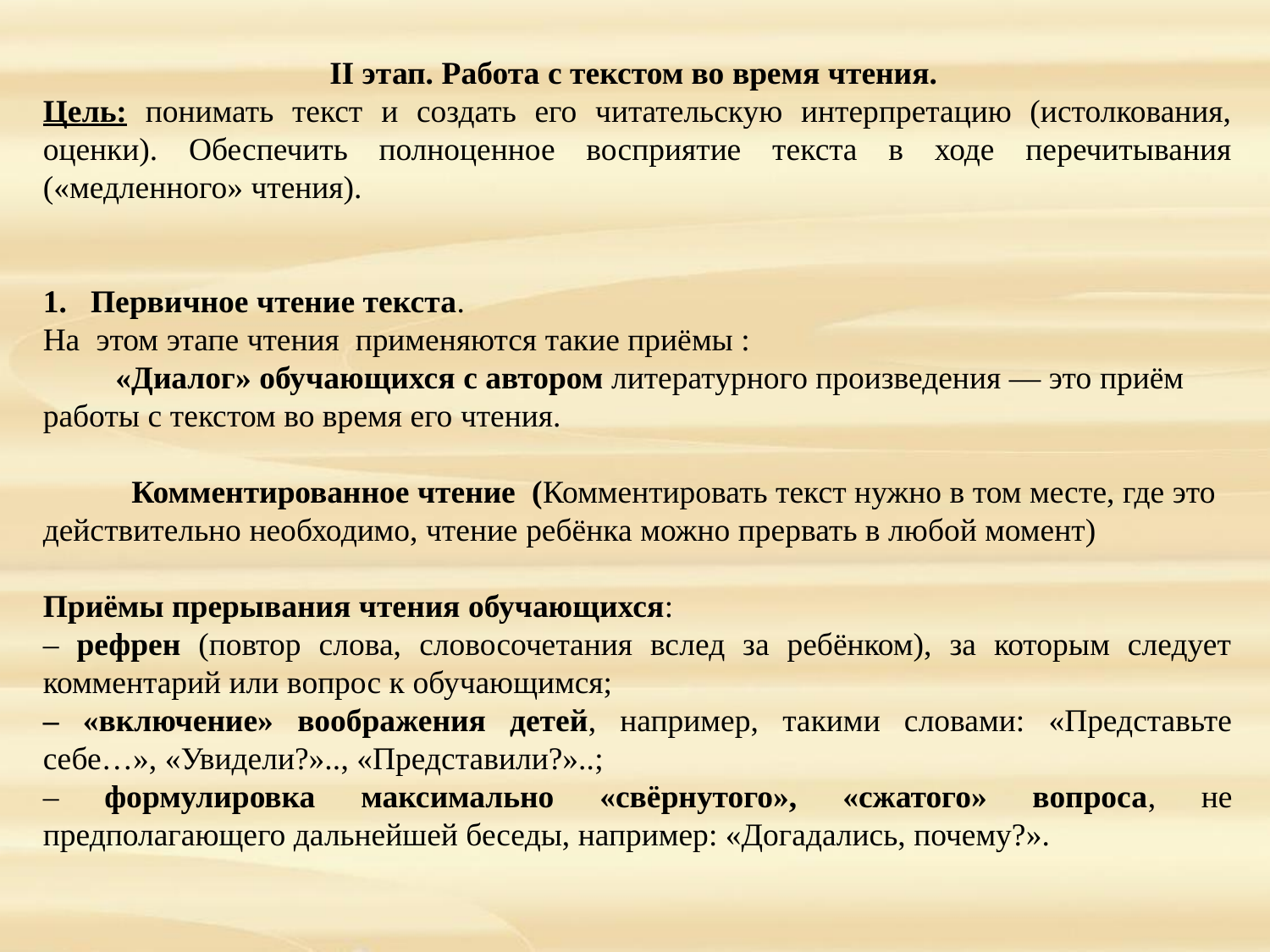

II этап. Работа с текстом во время чтения.
Цель: понимать текст и создать его читательскую интерпретацию (истолкования, оценки). Обеспечить полноценное восприятие текста в ходе перечитывания («медленного» чтения).

Первичное чтение текста.
На  этом этапе чтения  применяются такие приёмы :
         «Диалог» обучающихся с автором литературного произведения — это приём работы с текстом во время его чтения.

           Комментированное чтение  (Комментировать текст нужно в том месте, где это действительно необходимо, чтение ребёнка можно прервать в любой момент)

Приёмы прерывания чтения обучающихся:
‒ рефрен (повтор слова, словосочетания вслед за ребёнком), за которым следует комментарий или вопрос к обучающимся;
‒ «включение» воображения детей, например, такими словами: «Представьте себе…», «Увидели?».., «Представили?»..;
‒ формулировка максимально «свёрнутого», «сжатого» вопроса, не предполагающего дальнейшей беседы, например: «Догадались, почему?».